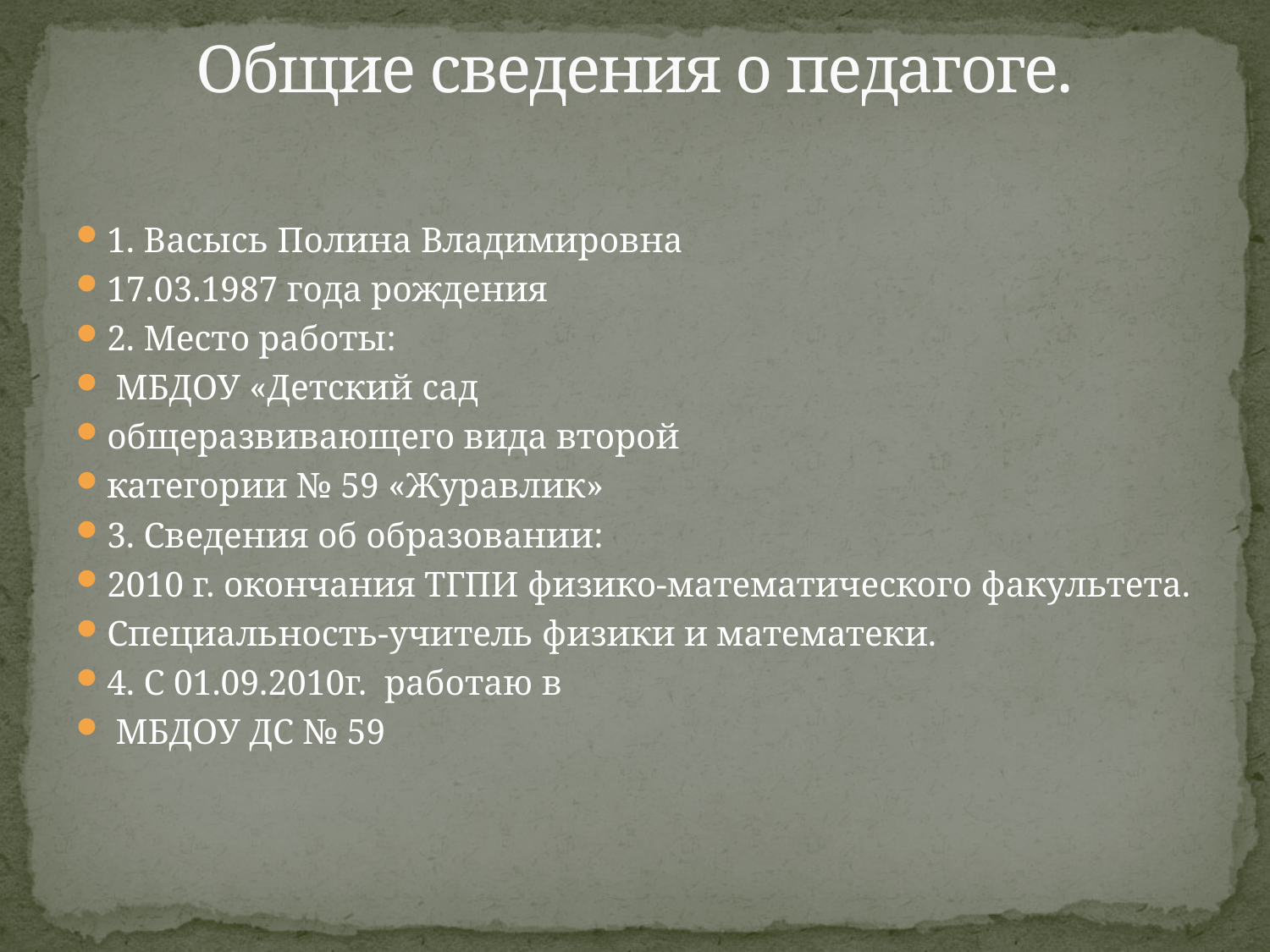

# Общие сведения о педагоге.
1. Васысь Полина Владимировна
17.03.1987 года рождения
2. Место работы:
 МБДОУ «Детский сад
общеразвивающего вида второй
категории № 59 «Журавлик»
3. Сведения об образовании:
2010 г. окончания ТГПИ физико-математического факультета.
Специальность-учитель физики и математеки.
4. С 01.09.2010г.  работаю в
 МБДОУ ДС № 59